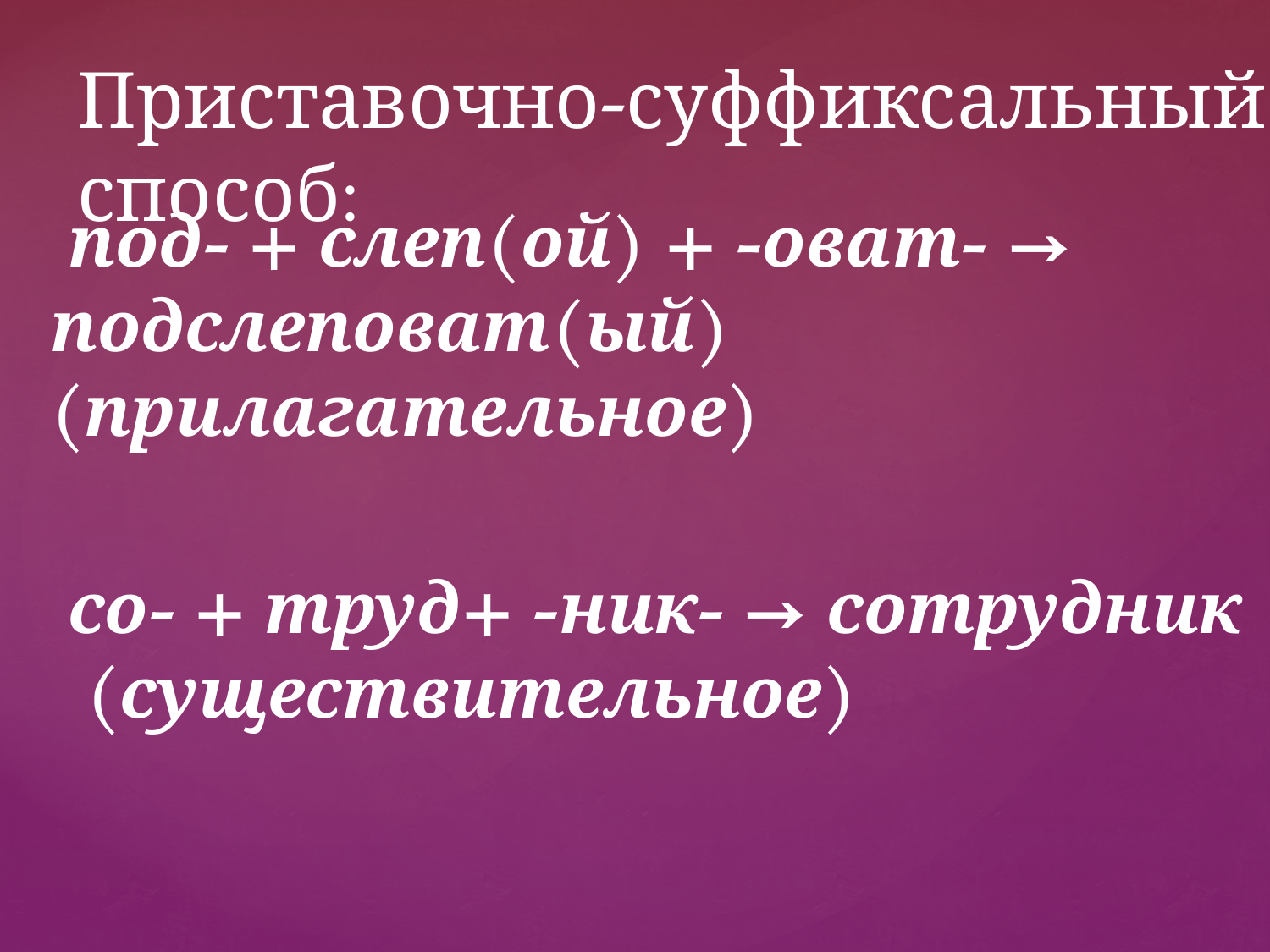

# Приставочно-суффиксальный способ:
 под- + слеп(ой) + -оват- →   подслеповат(ый) (прилагательное)

 со- + труд+ -ник- → сотрудник (существительное)